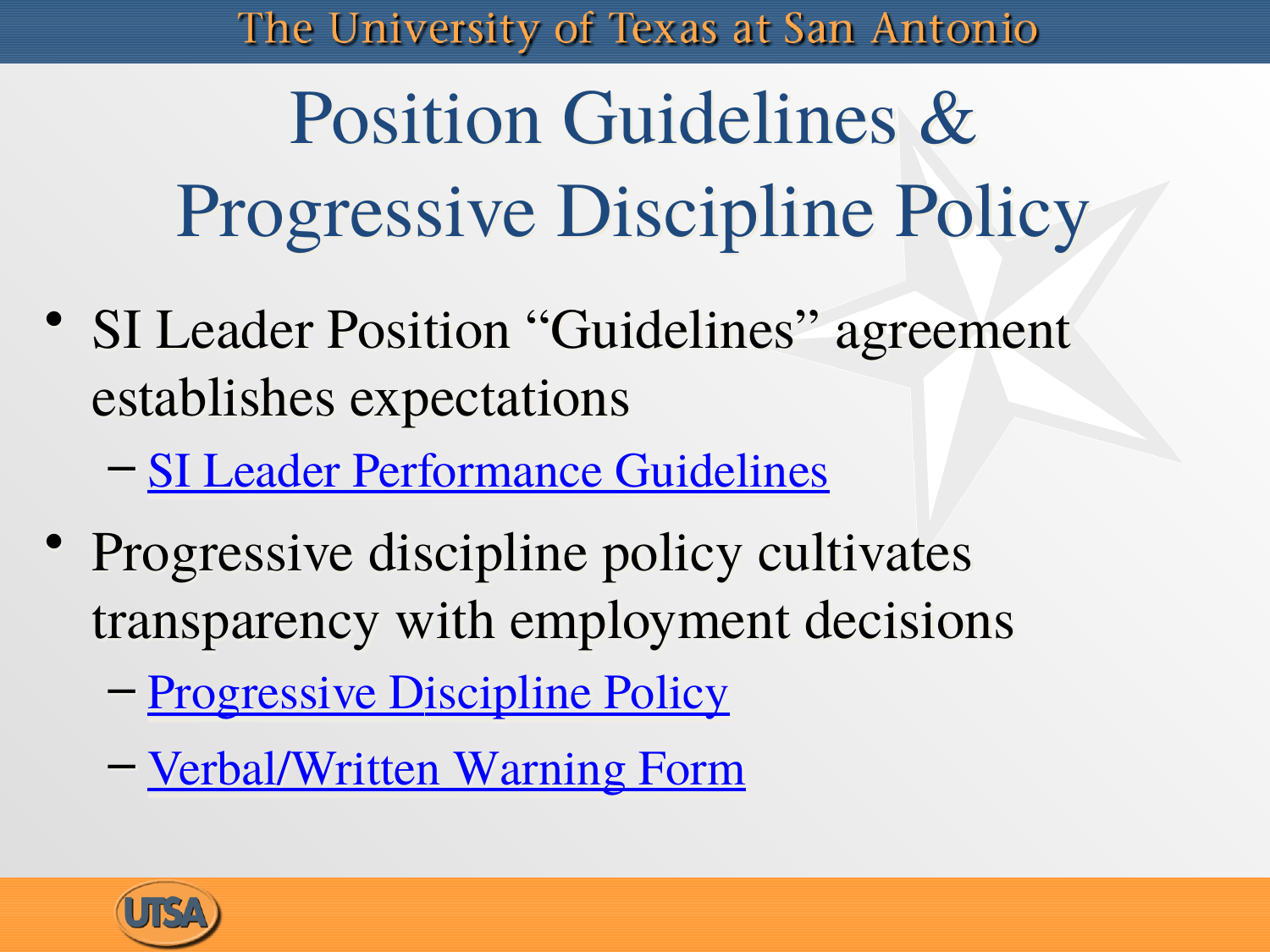

# Position Guidelines & Progressive Discipline Policy
SI Leader Position “Guidelines” agreement establishes expectations
SI Leader Performance Guidelines
Progressive discipline policy cultivates transparency with employment decisions
Progressive Discipline Policy
Verbal/Written Warning Form